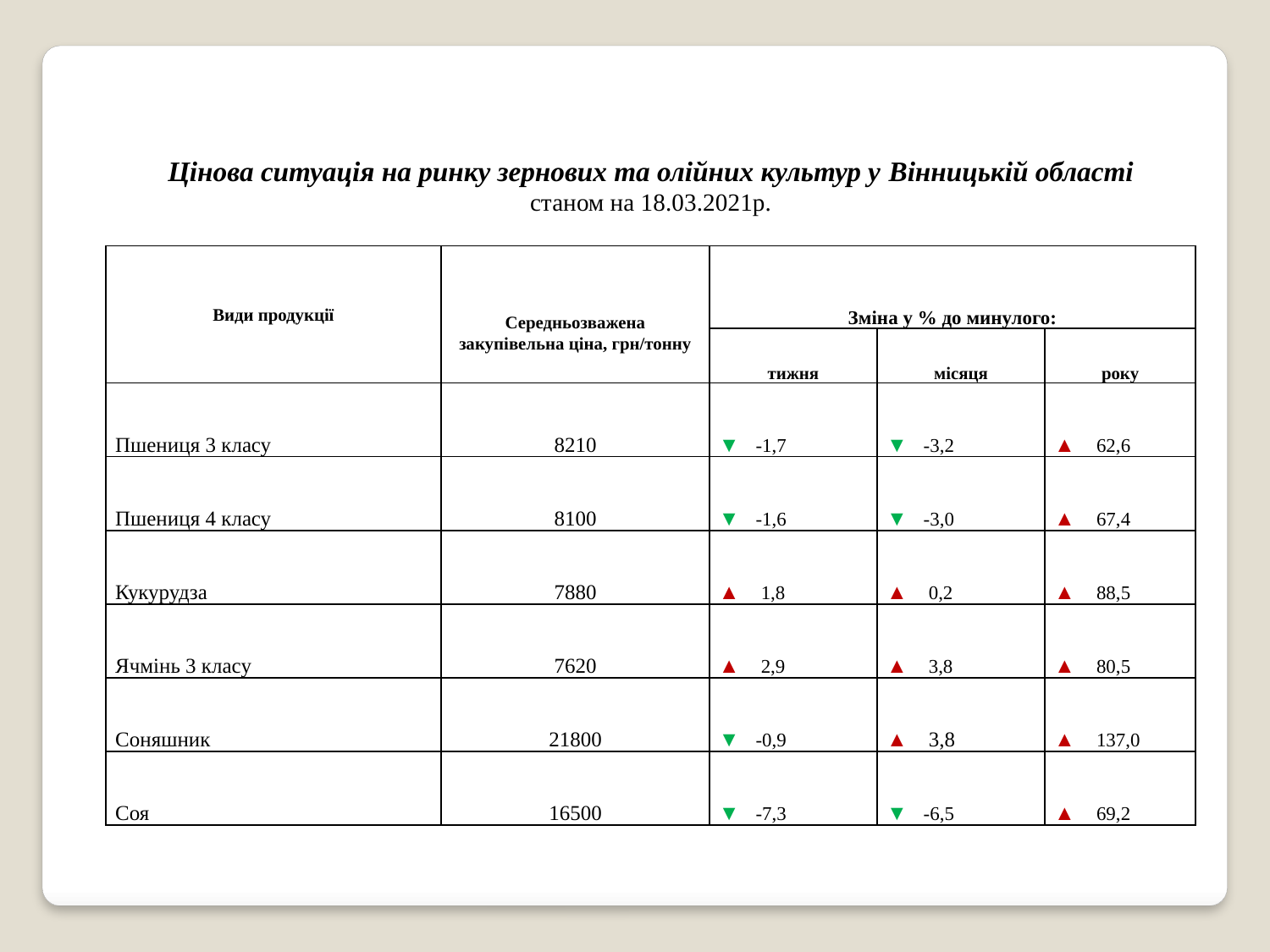

| Цінова ситуація на ринку зернових та олійних культур у Вінницькій області станом на 18.03.2021р. |  |  |  |  |
| --- | --- | --- | --- | --- |
| Види продукції | Середньозважена закупівельна ціна, грн/тонну | Зміна у % до минулого: |  |  |
|  |  | тижня | місяця | року |
| Пшениця 3 класу | 8210 | ▼ -1,7 | ▼ -3,2 | ▲ 62,6 |
| Пшениця 4 класу | 8100 | ▼ -1,6 | ▼ -3,0 | ▲ 67,4 |
| Кукурудза | 7880 | ▲ 1,8 | ▲ 0,2 | ▲ 88,5 |
| Ячмінь 3 класу | 7620 | ▲ 2,9 | ▲ 3,8 | ▲ 80,5 |
| Соняшник | 21800 | ▼ -0,9 | ▲ 3,8 | ▲ 137,0 |
| Соя | 16500 | ▼ -7,3 | ▼ -6,5 | ▲ 69,2 |